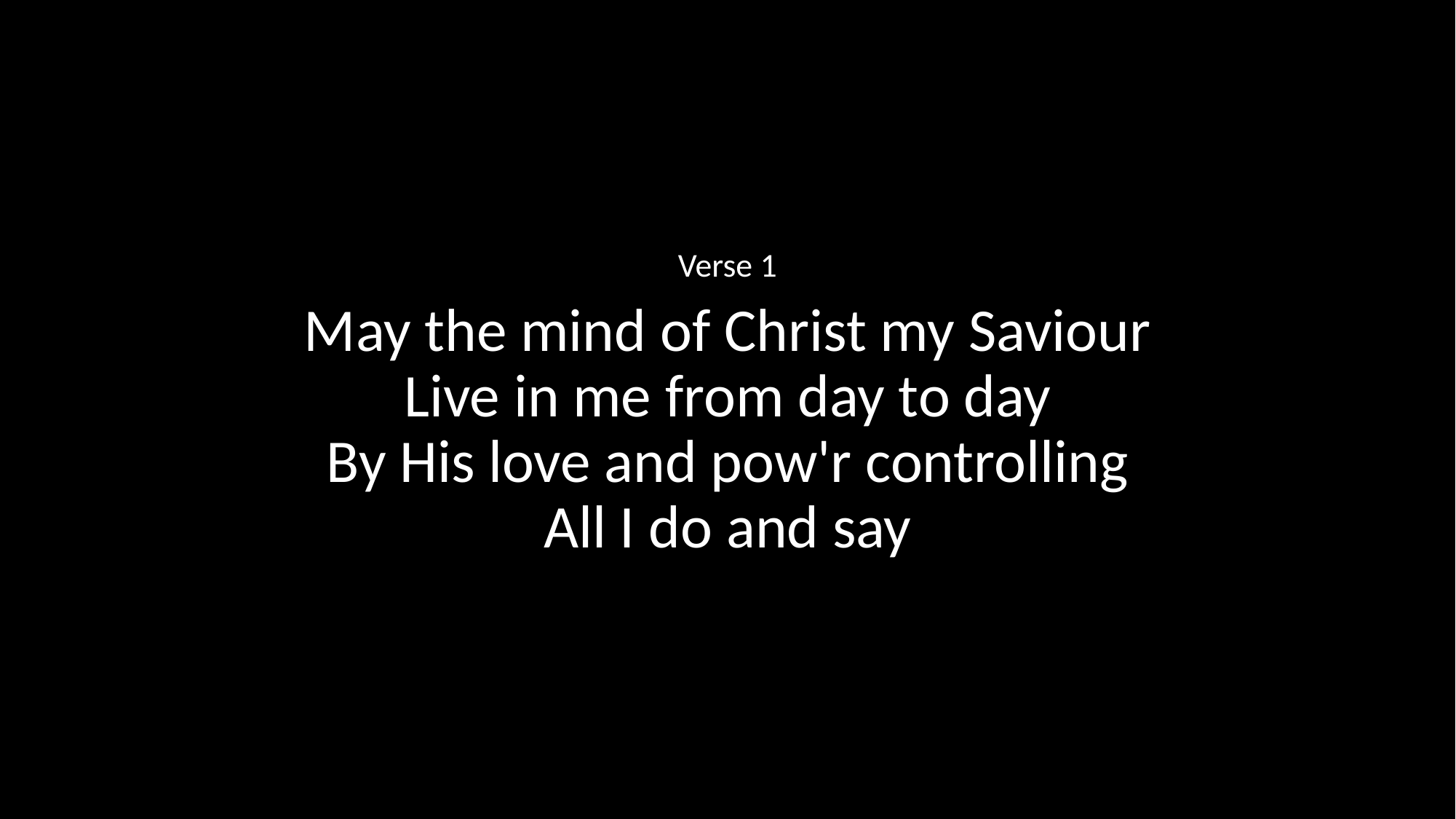

Verse 1
May the mind of Christ my Saviour
Live in me from day to day
By His love and pow'r controlling
All I do and say